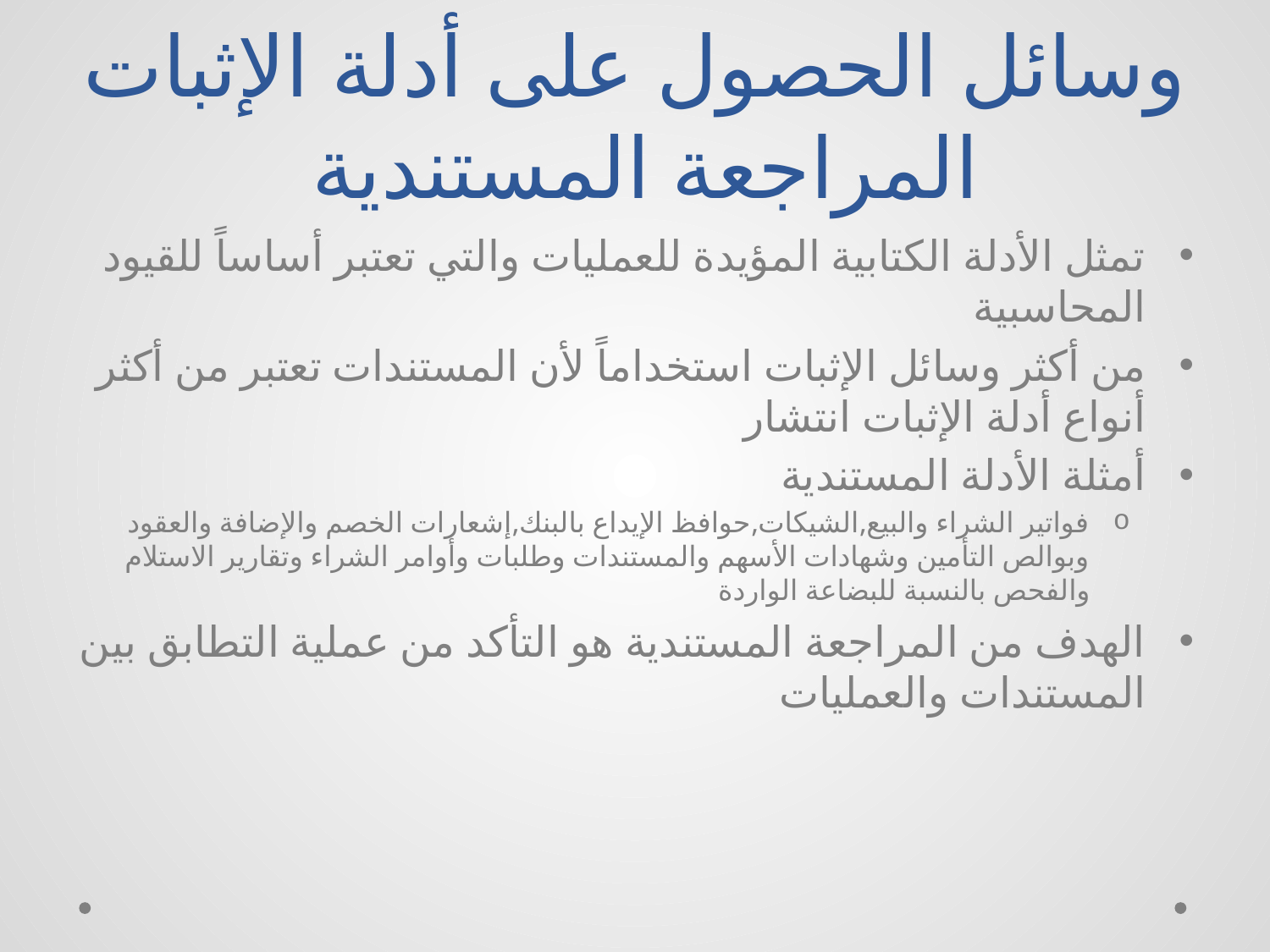

# وسائل الحصول على أدلة الإثبات المراجعة المستندية
تمثل الأدلة الكتابية المؤيدة للعمليات والتي تعتبر أساساً للقيود المحاسبية
من أكثر وسائل الإثبات استخداماً لأن المستندات تعتبر من أكثر أنواع أدلة الإثبات انتشار
أمثلة الأدلة المستندية
فواتير الشراء والبيع,الشيكات,حوافظ الإيداع بالبنك,إشعارات الخصم والإضافة والعقود وبوالص التأمين وشهادات الأسهم والمستندات وطلبات وأوامر الشراء وتقارير الاستلام والفحص بالنسبة للبضاعة الواردة
الهدف من المراجعة المستندية هو التأكد من عملية التطابق بين المستندات والعمليات